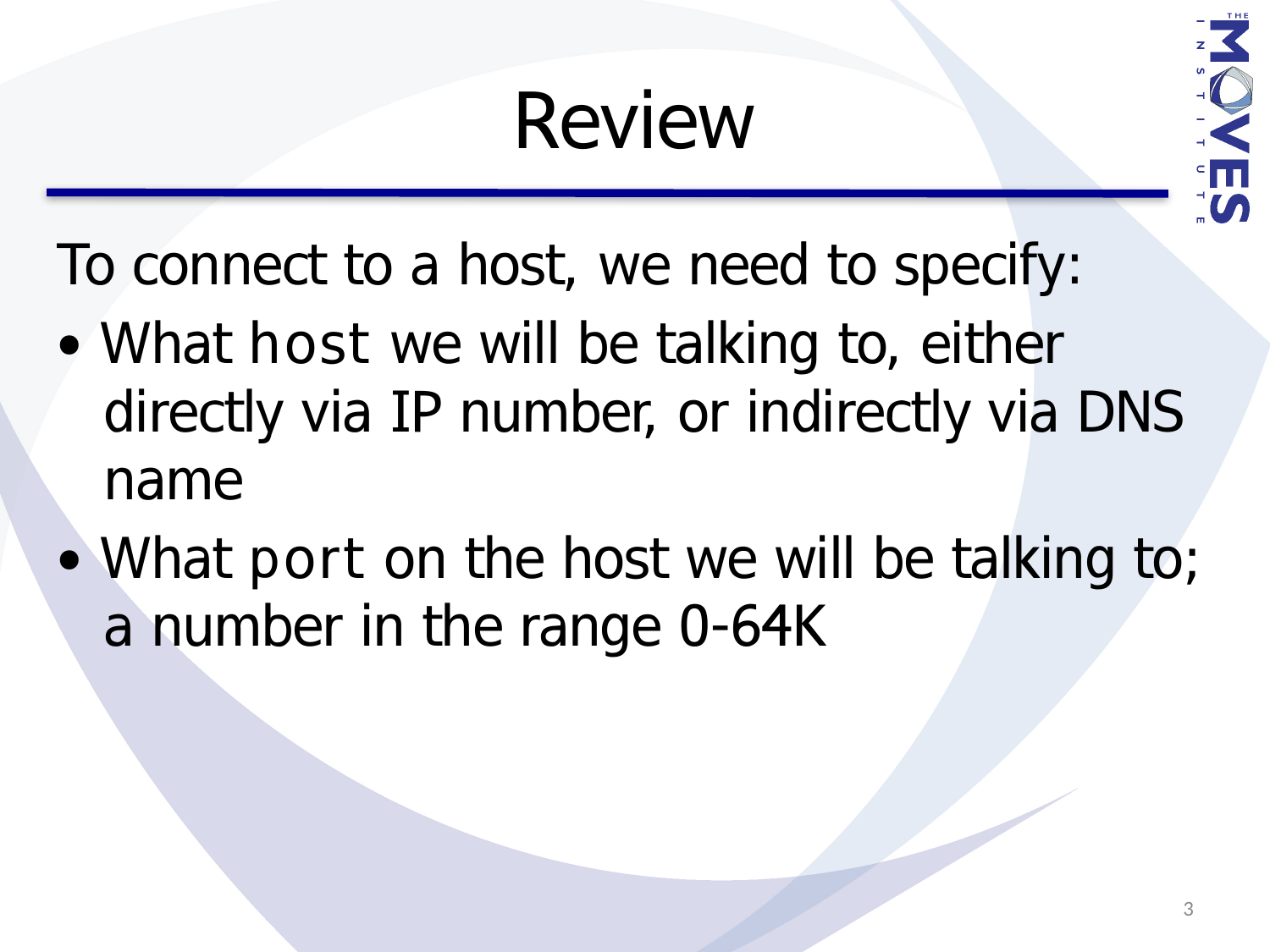

# Review
To connect to a host, we need to specify:
• What host we will be talking to, either directly via IP number, or indirectly via DNS name
• What port on the host we will be talking to; a number in the range 0-64K
3